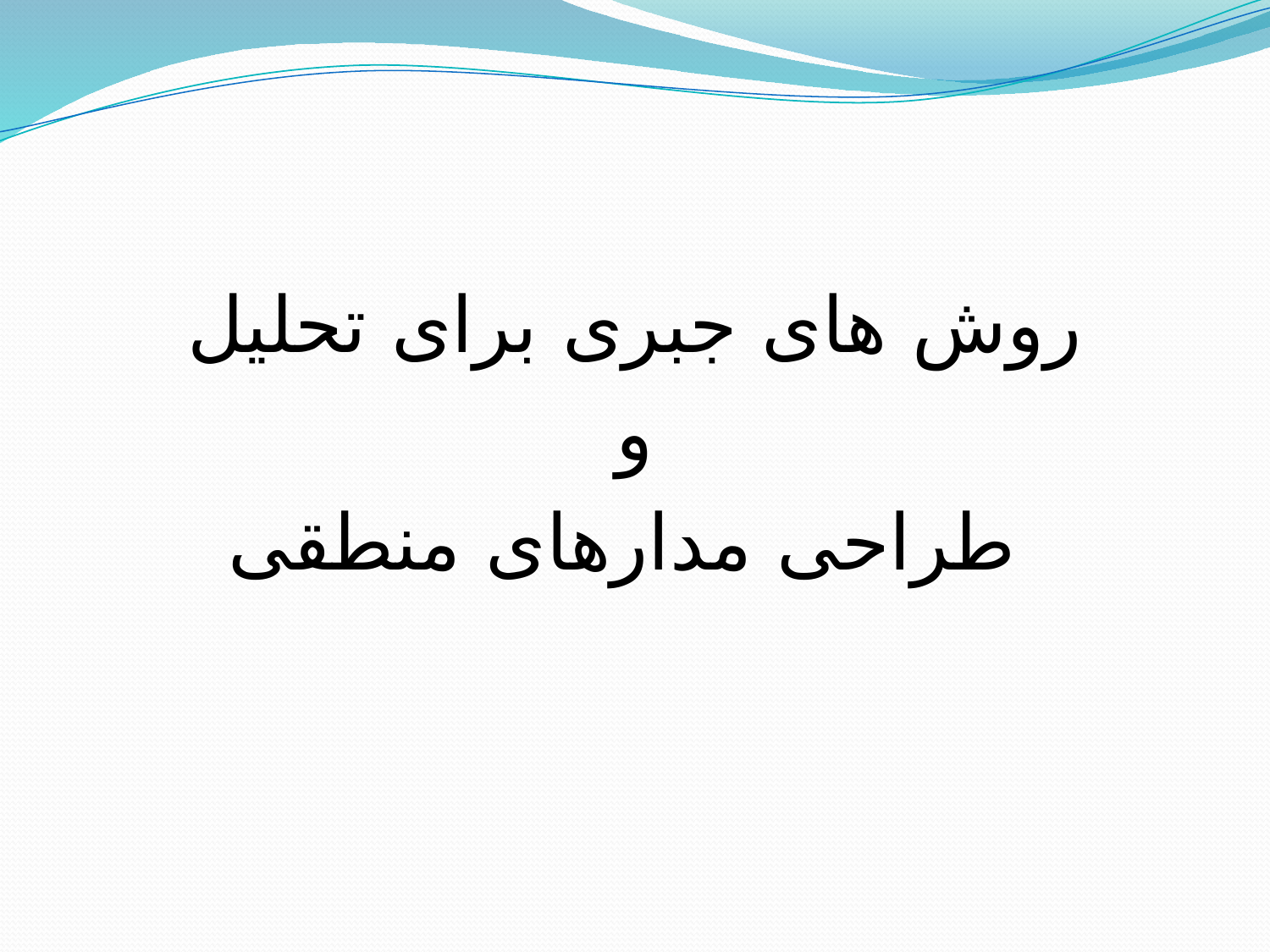

#
روش های جبری برای تحلیل
 و
طراحی مدارهای منطقی